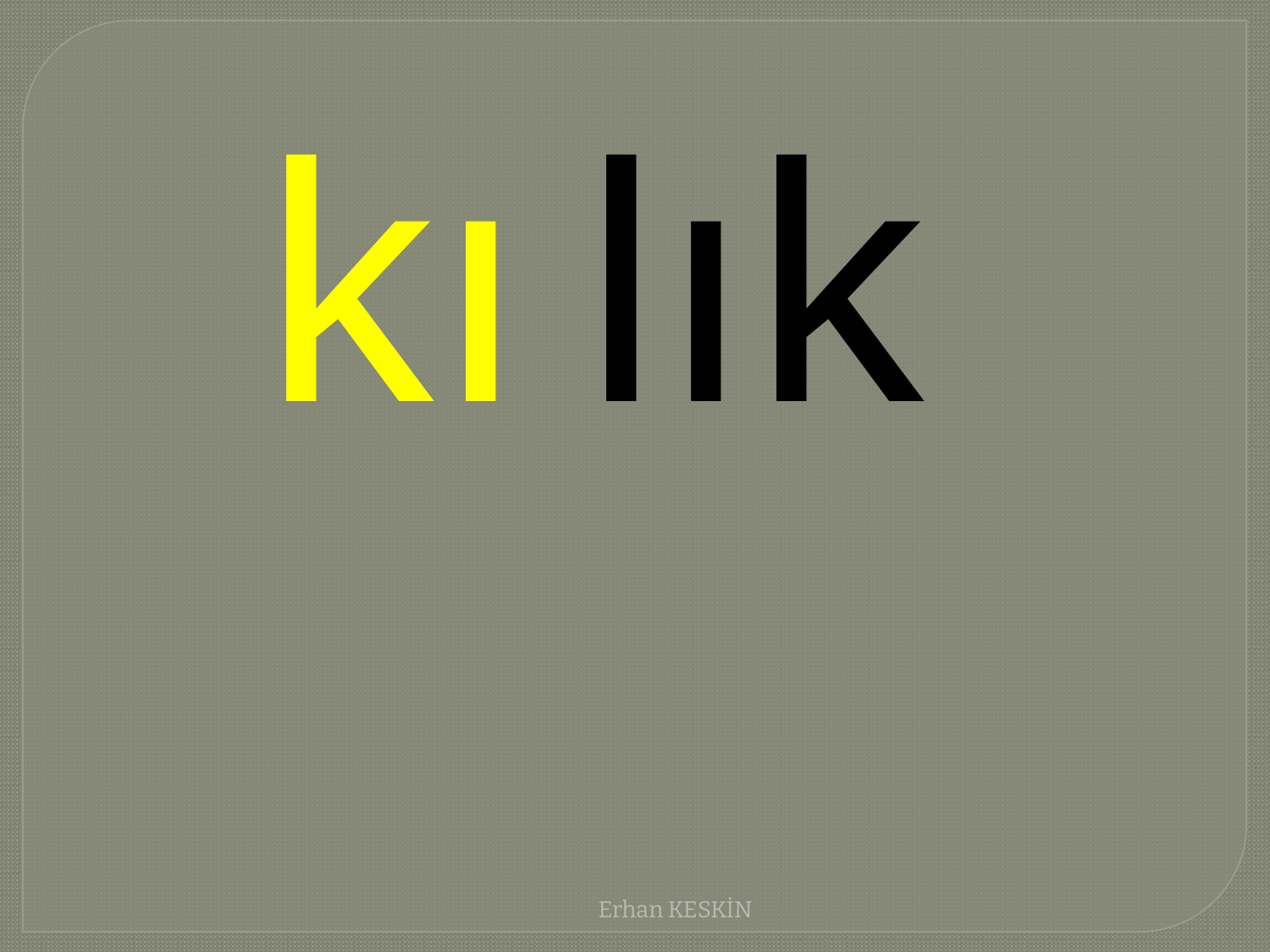

| kı |
| --- |
| lık |
| --- |
Erhan KESKİN